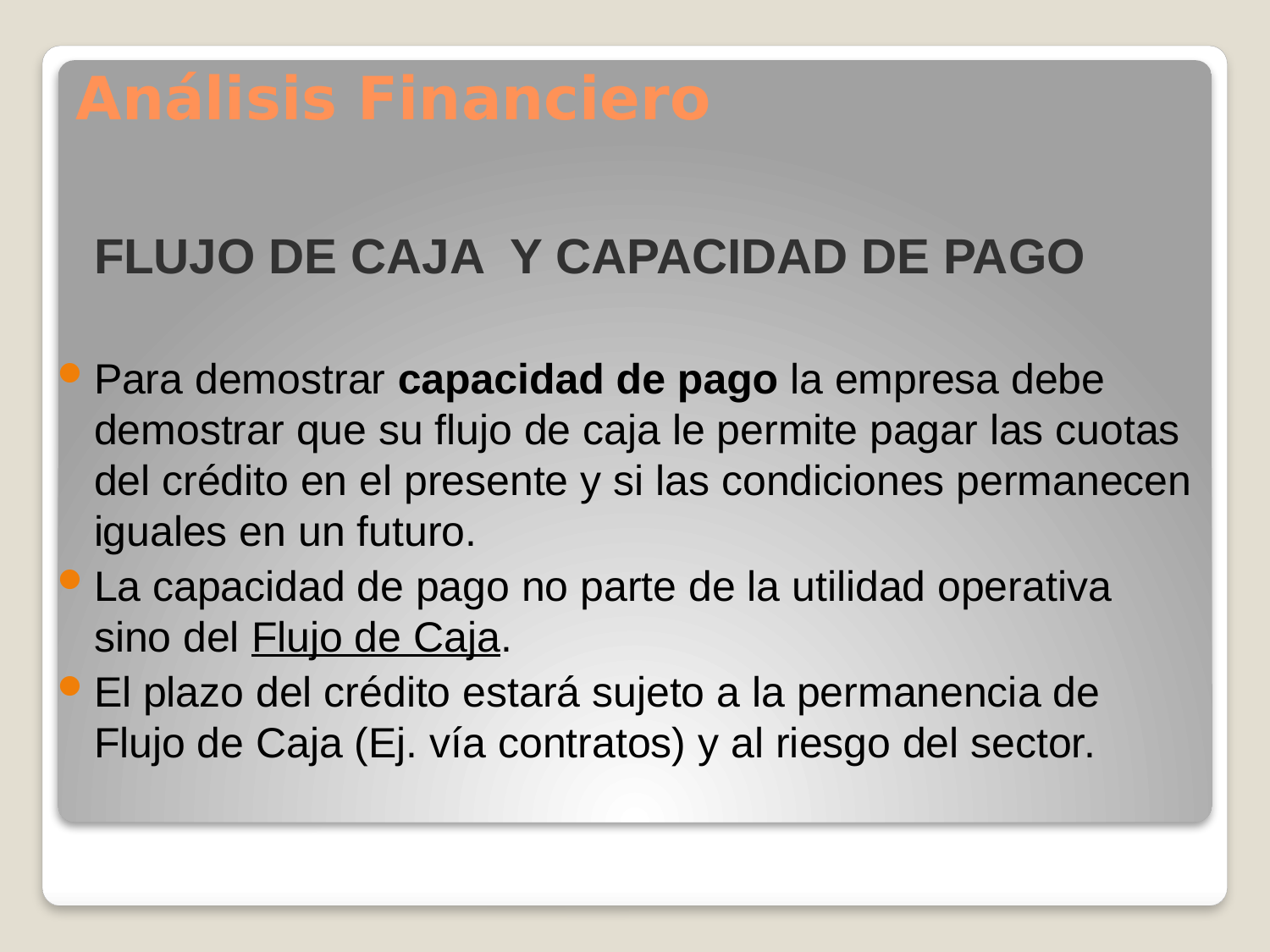

# Análisis Financiero
	FLUJO DE CAJA  Y CAPACIDAD DE PAGO

Para demostrar capacidad de pago la empresa debe demostrar que su flujo de caja le permite pagar las cuotas del crédito en el presente y si las condiciones permanecen iguales en un futuro.
La capacidad de pago no parte de la utilidad operativa sino del Flujo de Caja.
El plazo del crédito estará sujeto a la permanencia de Flujo de Caja (Ej. vía contratos) y al riesgo del sector.